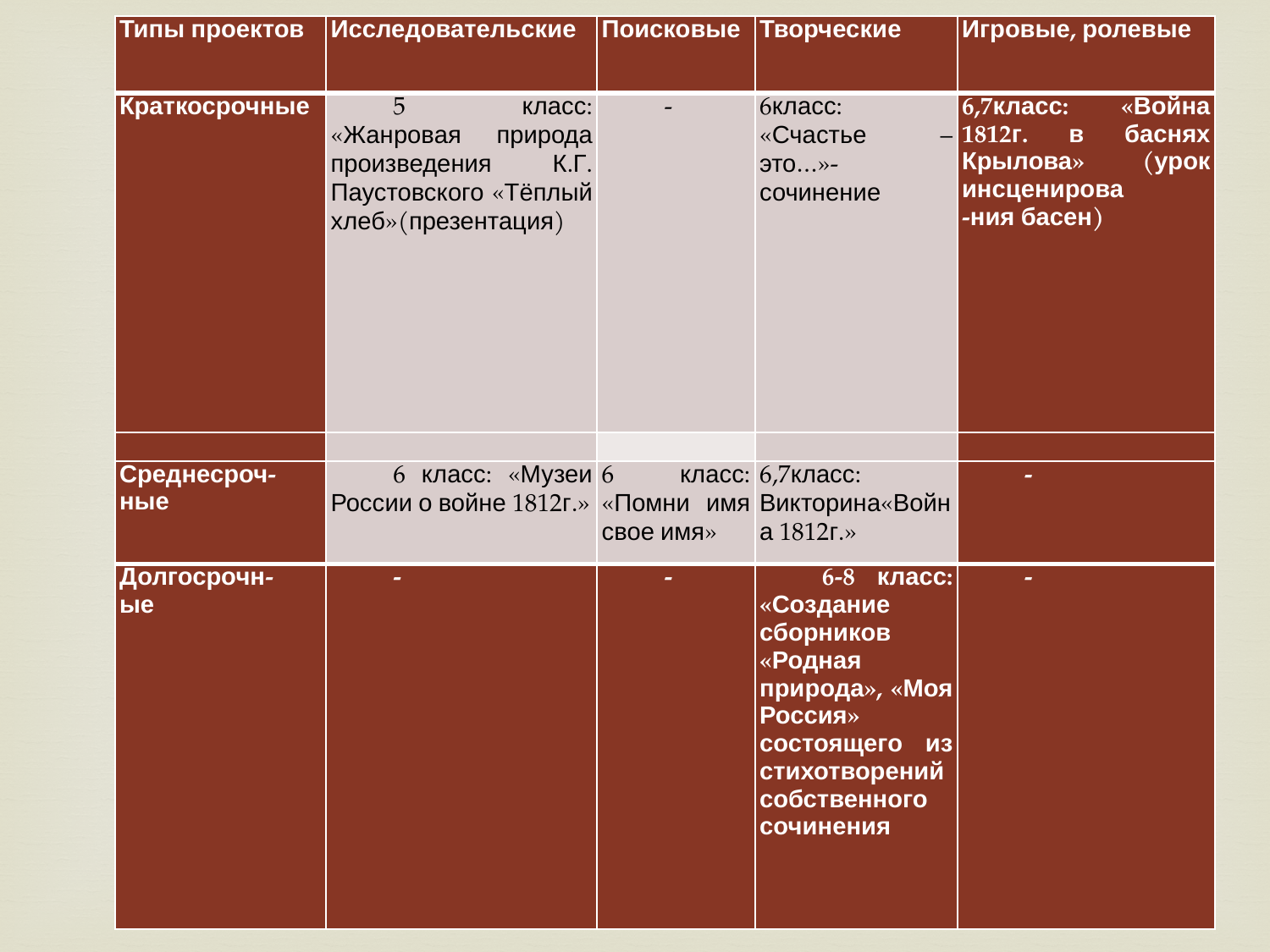

| Типы проектов | Исследовательские | Поисковые | Творческие | Игровые, ролевые |
| --- | --- | --- | --- | --- |
| Краткосрочные | 5 класс: «Жанровая природа произведения К.Г. Паустовского «Тёплый хлеб»(презентация) | - | 6класс: «Счастье – это…»- сочинение | 6,7класс: «Война 1812г. в баснях Крылова» (урок инсценирова -ния басен) |
|  |  |  |  |  |
| Среднесроч- ные | 6 класс: «Музеи России о войне 1812г.» | 6 класс: «Помни имя свое имя» | 6,7класс: Викторина«Война 1812г.» | - |
| Долгосрочн- ые | - | - | 6-8 класс: «Создание сборников «Родная природа», «Моя Россия» состоящего из стихотворений собственного сочинения | - |